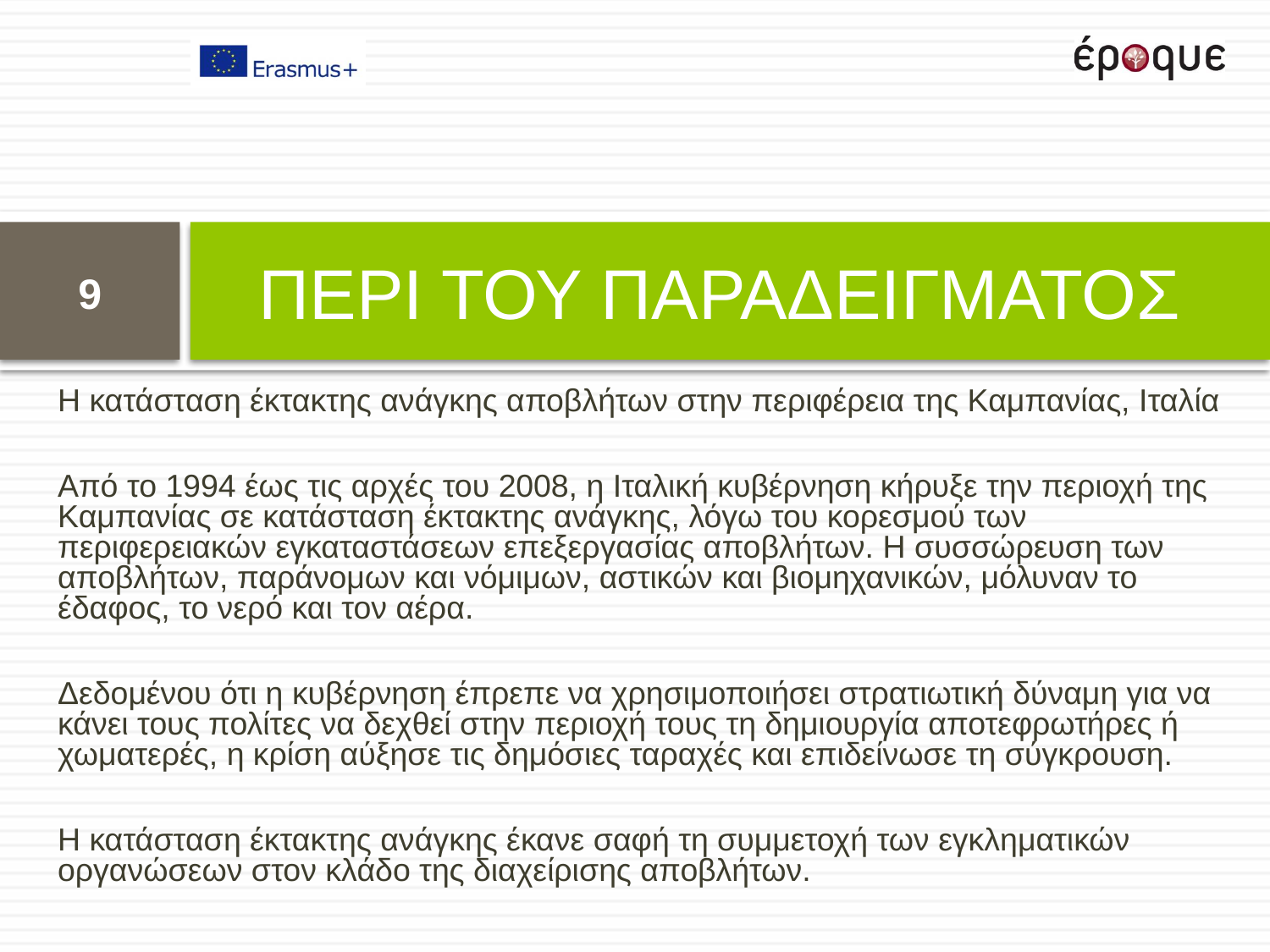

# ΠΕΡΙ ΤΟΥ ΠΑΡΑΔΕΙΓΜΑΤΟΣ
9
Η κατάσταση έκτακτης ανάγκης αποβλήτων στην περιφέρεια της Καμπανίας, Ιταλία

Από το 1994 έως τις αρχές του 2008, η Ιταλική κυβέρνηση κήρυξε την περιοχή της Καμπανίας σε κατάσταση έκτακτης ανάγκης, λόγω του κορεσμού των περιφερειακών εγκαταστάσεων επεξεργασίας αποβλήτων. Η συσσώρευση των αποβλήτων, παράνομων και νόμιμων, αστικών και βιομηχανικών, μόλυναν το έδαφος, το νερό και τον αέρα.

Δεδομένου ότι η κυβέρνηση έπρεπε να χρησιμοποιήσει στρατιωτική δύναμη για να κάνει τους πολίτες να δεχθεί στην περιοχή τους τη δημιουργία αποτεφρωτήρες ή χωματερές, η κρίση αύξησε τις δημόσιες ταραχές και επιδείνωσε τη σύγκρουση.

Η κατάσταση έκτακτης ανάγκης έκανε σαφή τη συμμετοχή των εγκληματικών οργανώσεων στον κλάδο της διαχείρισης αποβλήτων.